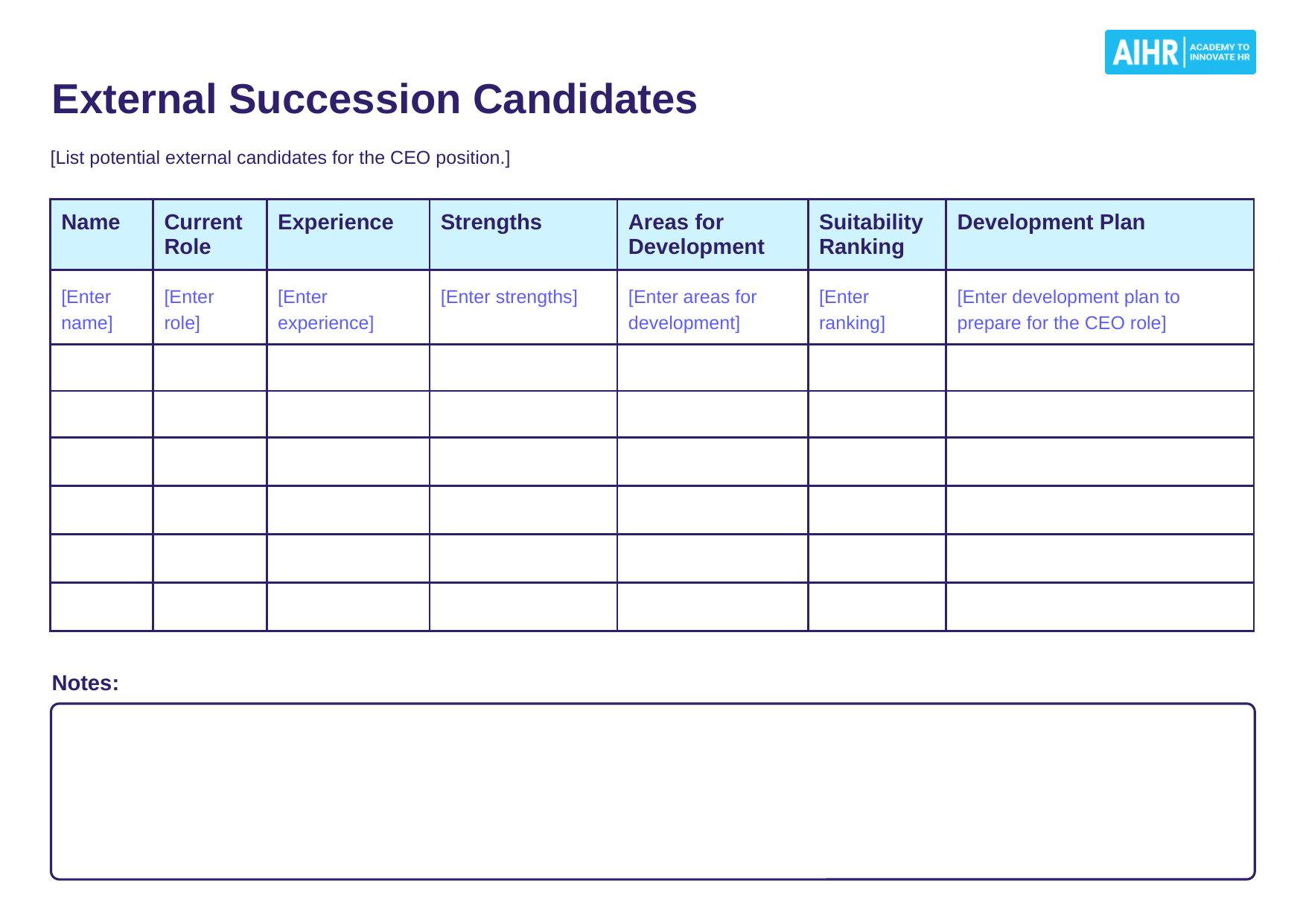

# External Succession Candidates
[List potential external candidates for the CEO position.]
| Name | Current Role | Experience | Strengths | Areas for Development | Suitability Ranking | Development Plan |
| --- | --- | --- | --- | --- | --- | --- |
| [Enter name] | [Enter role] | [Enter experience] | [Enter strengths] | [Enter areas for development] | [Enter ranking] | [Enter development plan to prepare for the CEO role] |
|  |  |  |  |  |  |  |
|  |  |  |  |  |  |  |
|  |  |  |  |  |  |  |
|  |  |  |  |  |  |  |
|  |  |  |  |  |  |  |
|  |  |  |  |  |  |  |
Notes: